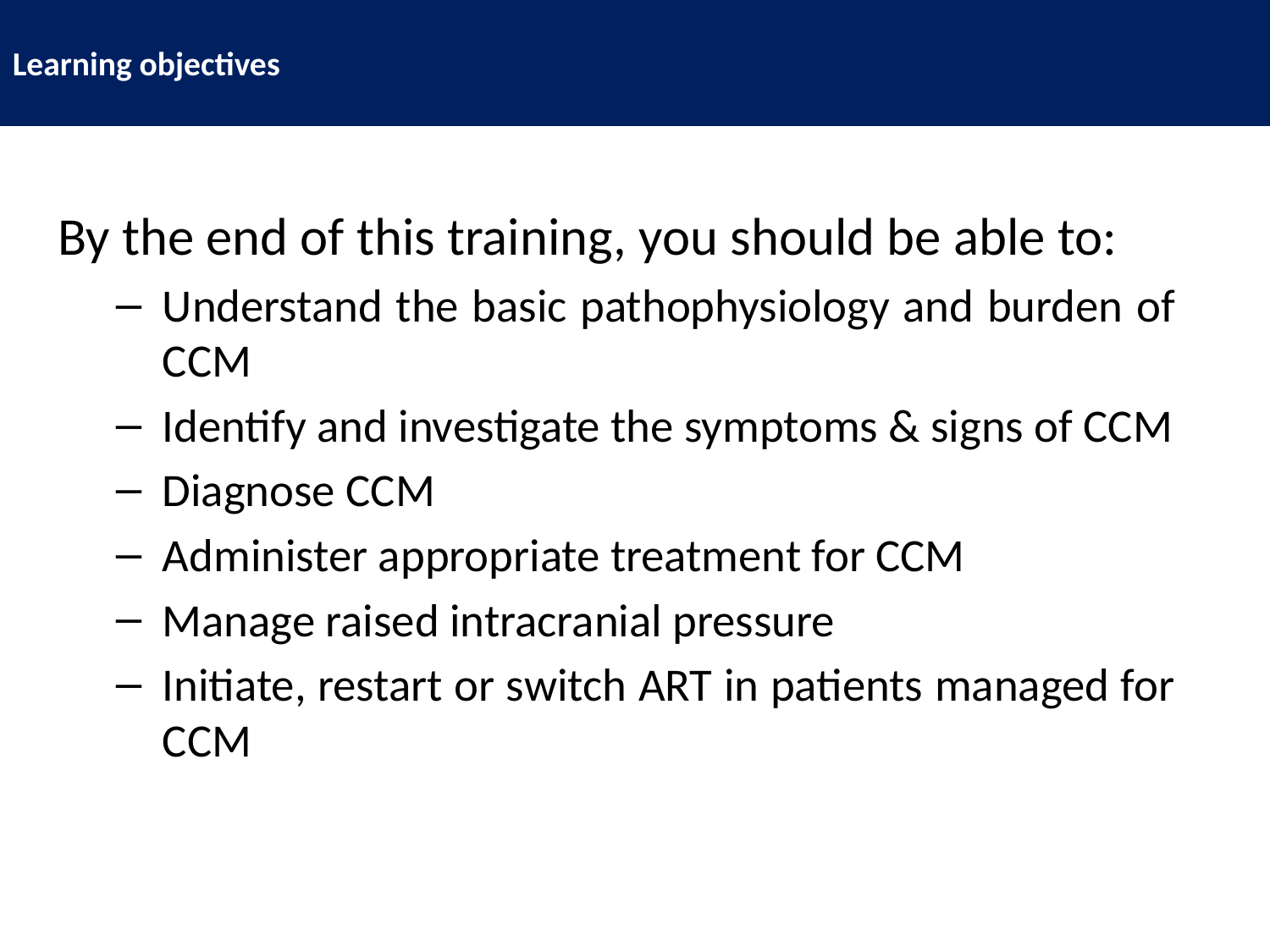

Learning objectives
By the end of this training, you should be able to:
Understand the basic pathophysiology and burden of CCM
Identify and investigate the symptoms & signs of CCM
Diagnose CCM
Administer appropriate treatment for CCM
Manage raised intracranial pressure
Initiate, restart or switch ART in patients managed for CCM